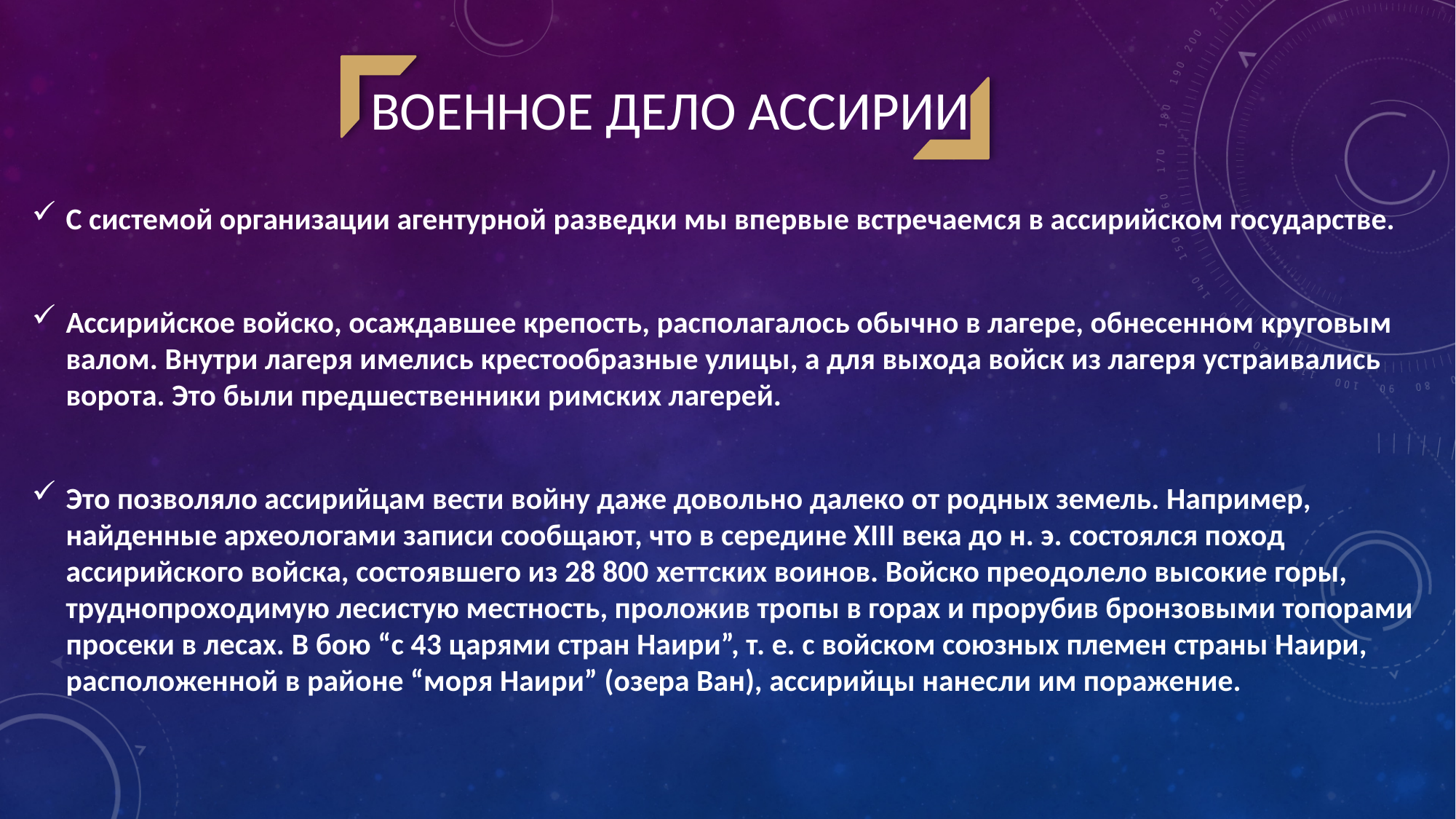

# Военное дело Ассирии

С системой организации агентурной разведки мы впервые встречаемся в ассирийском государстве.

Ассирийское войско, осаждавшее крепость, располагалось обычно в лагере, обнесенном круговым валом. Внутри лагеря имелись крестообразные улицы, а для выхода войск из лагеря устраивались ворота. Это были предшественники римских лагерей.

Это позволяло ассирийцам вести войну даже довольно далеко от родных земель. Например, найденные археологами записи сообщают, что в середине XIII века до н. э. состоялся поход ассирийского войска, состоявшего из 28 800 хеттских воинов. Войско преодолело высокие горы, труднопроходимую лесистую местность, проложив тропы в горах и прорубив бронзовыми топорами просеки в лесах. В бою “с 43 царями стран Наири”, т. е. с войском союзных племен страны Наири, расположенной в районе “моря Наири” (озера Ван), ассирийцы нанесли им поражение.